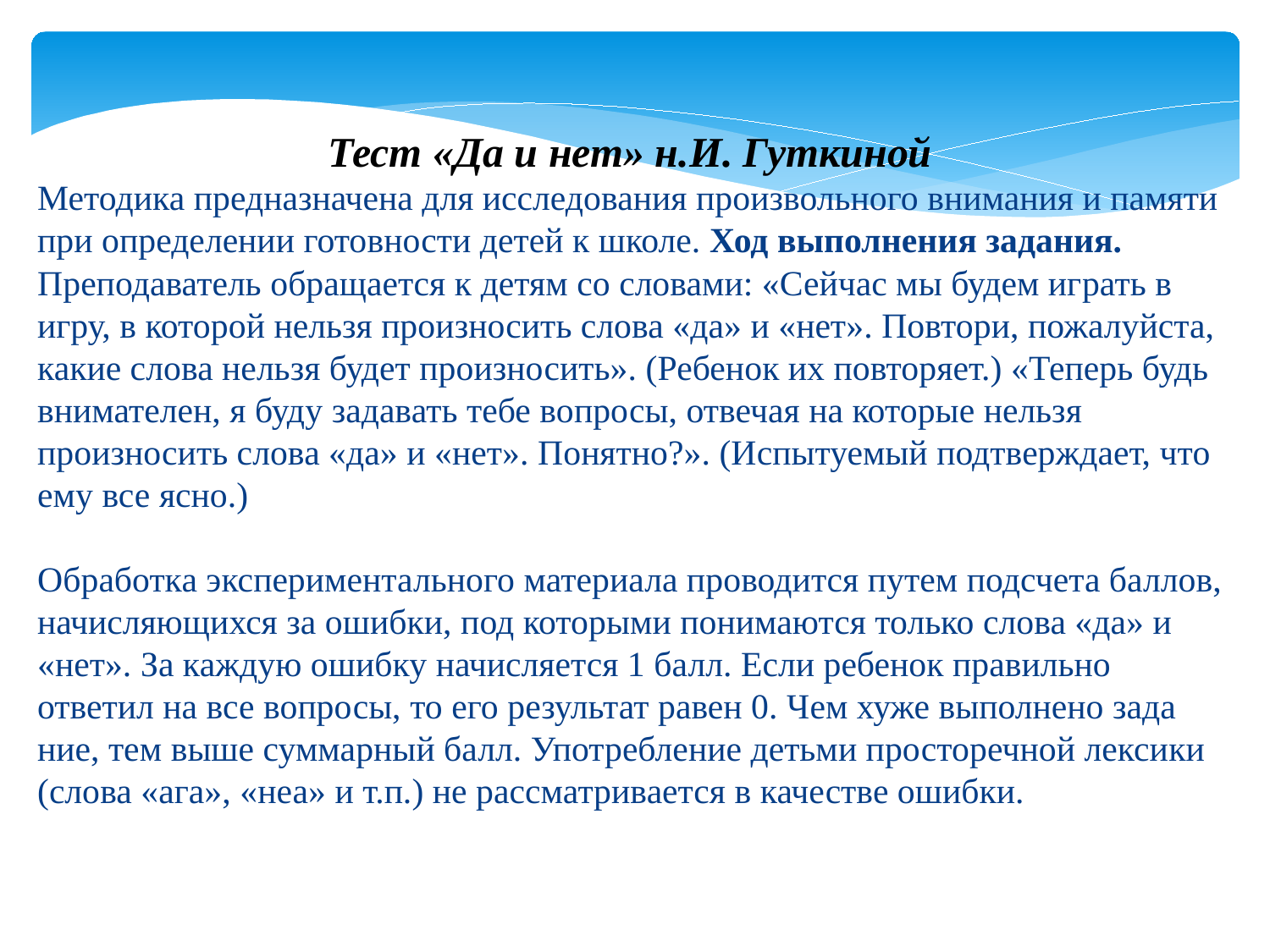

Тест «Да и нет» н.И. Гуткиной
Методика предназначена для исследования произвольного внимания и памяти при определении готовности детей к школе. Ход выполнения задания.
Преподаватель обращается к детям со словами: «Сейчас мы будем иг­рать в игру, в которой нельзя произносить слова «да» и «нет». Повтори, пожалуйста, какие слова нельзя будет произносить». (Ребенок их повторяет.) «Теперь будь внимателен, я буду задавать тебе вопросы, отвечая на которые нельзя произносить слова «да» и «нет». Понятно?». (Испытуемый подтверждает, что ему все ясно.)

Обработка экспериментального материала проводится путем подсчета баллов, начисляющихся за ошибки, под которыми понимаются только слова «да» и «нет». За каждую ошибку начисляется 1 балл. Если ребенок правильно ответил на все вопросы, то его результат равен 0. Чем хуже выполнено зада­ние, тем выше суммарный балл. Употребление детьми просторечной лекси­ки (слова «ага», «неа» и т.п.) не рассматривается в качестве ошибки.